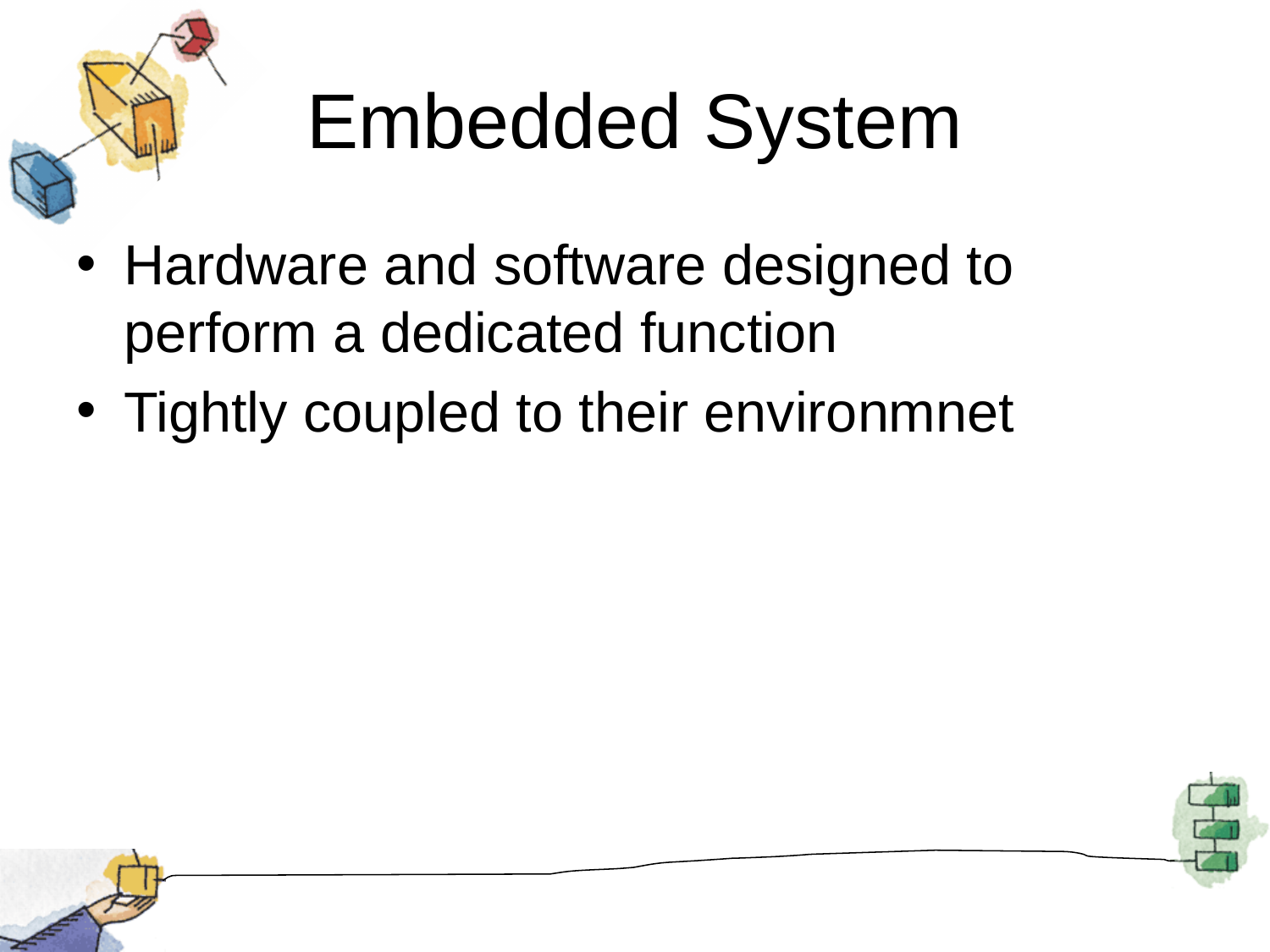

# Embedded System
Hardware and software designed to perform a dedicated function
Tightly coupled to their environmnet